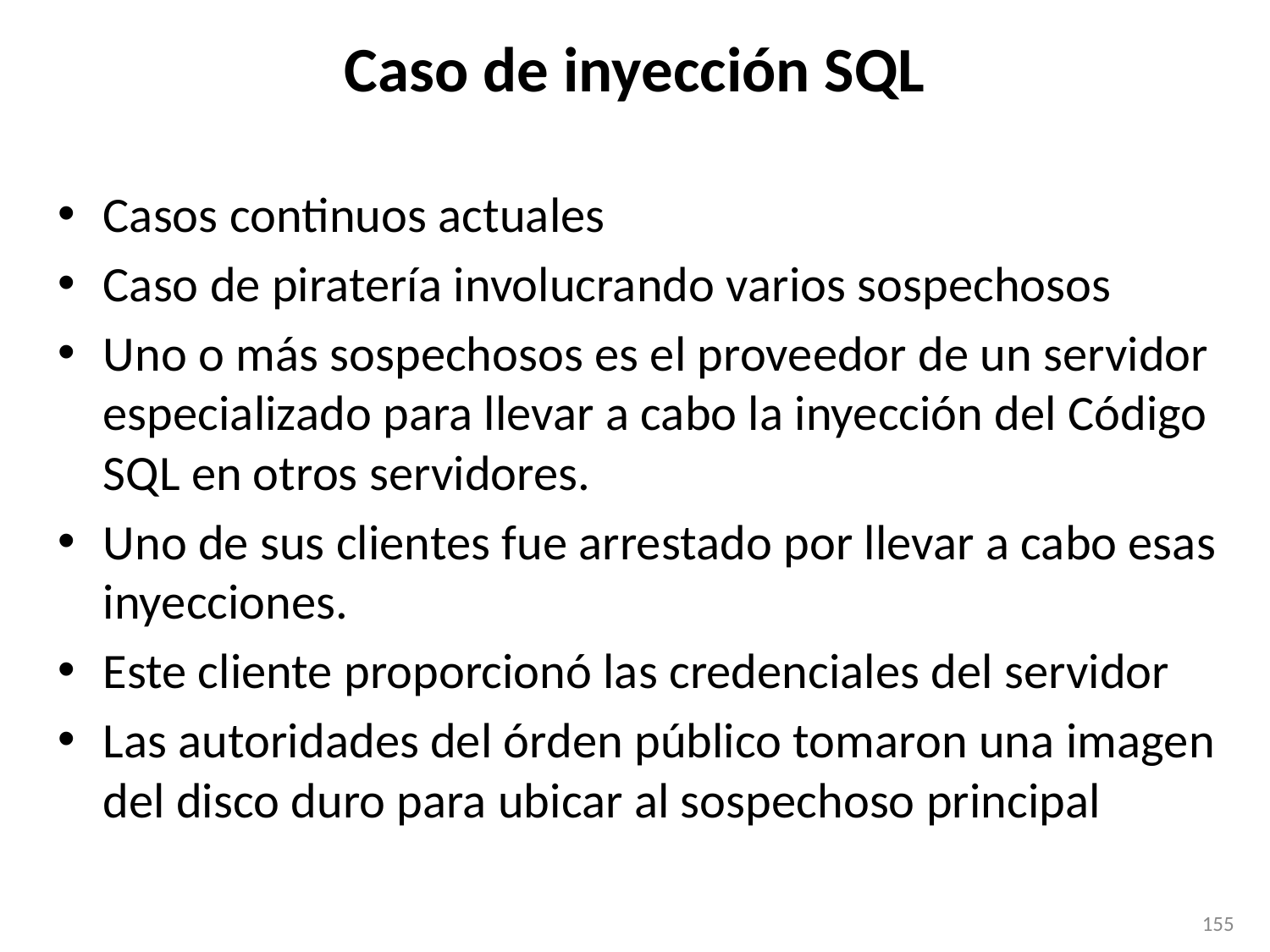

Caso de inyección SQL
Casos continuos actuales
Caso de piratería involucrando varios sospechosos
Uno o más sospechosos es el proveedor de un servidor especializado para llevar a cabo la inyección del Código SQL en otros servidores.
Uno de sus clientes fue arrestado por llevar a cabo esas inyecciones.
Este cliente proporcionó las credenciales del servidor
Las autoridades del órden público tomaron una imagen del disco duro para ubicar al sospechoso principal
155